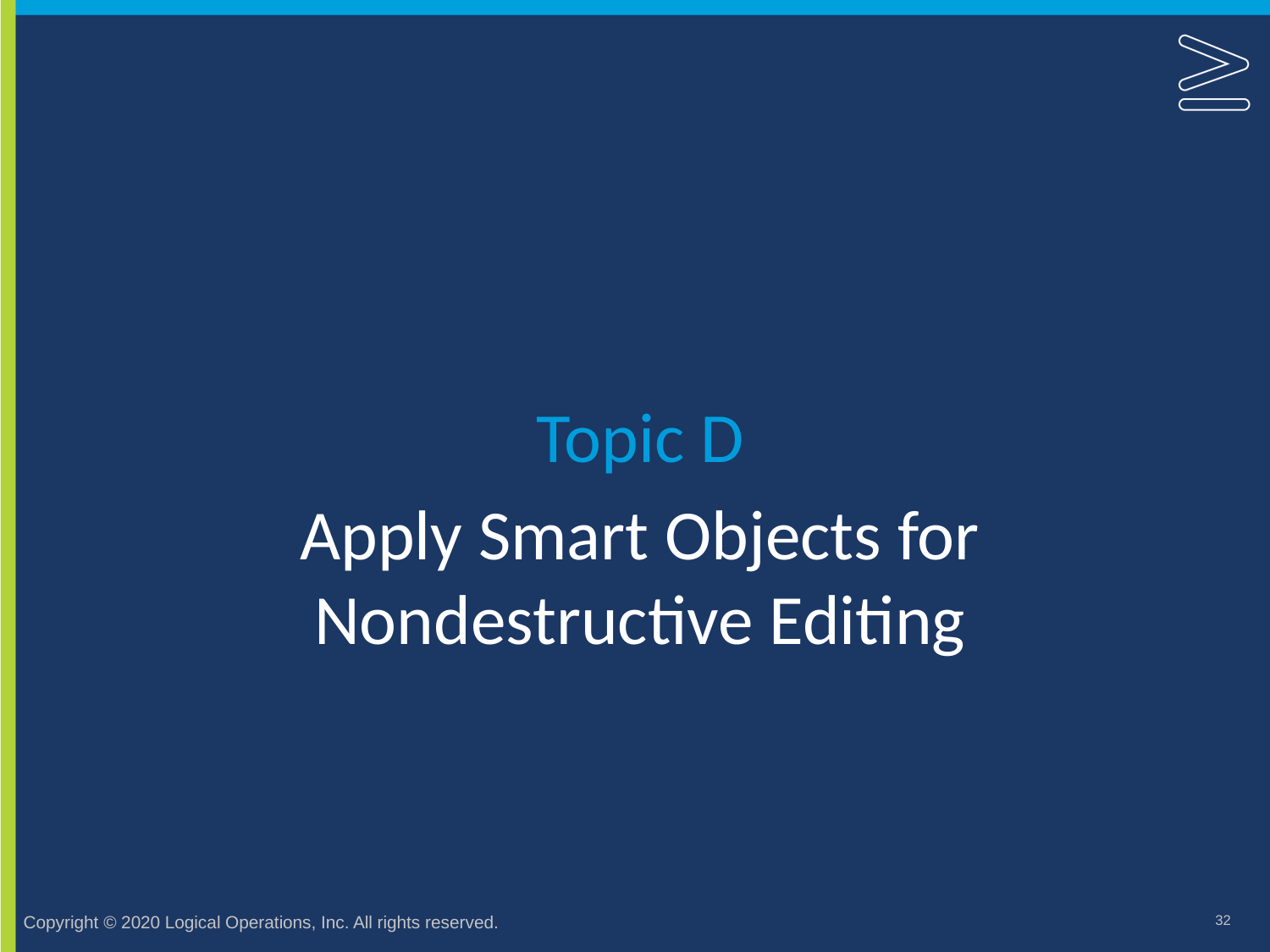

Topic D
# Apply Smart Objects for Nondestructive Editing
32